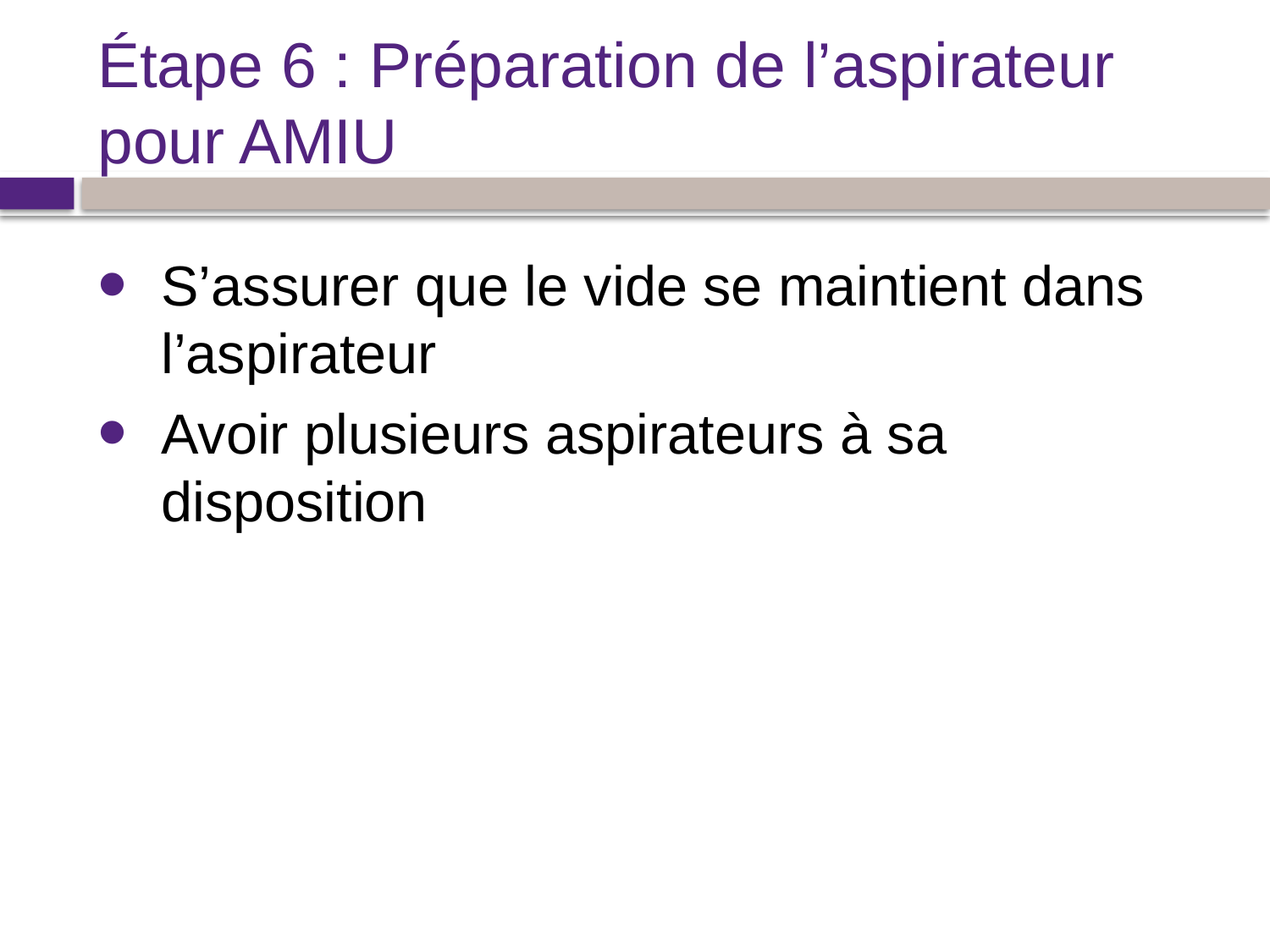

# Étape 6 : Préparation de l’aspirateur pour AMIU
S’assurer que le vide se maintient dans l’aspirateur
Avoir plusieurs aspirateurs à sa disposition